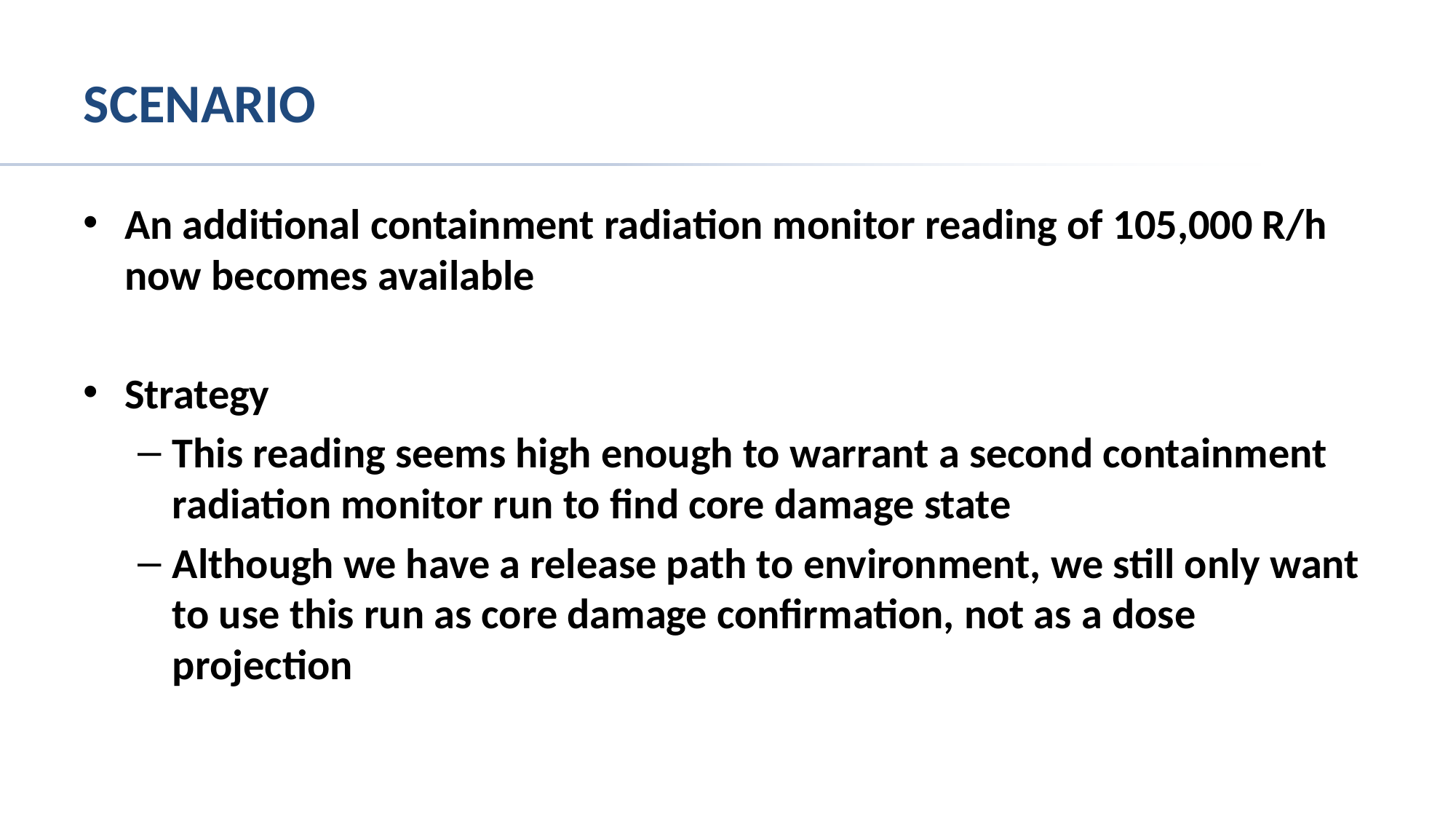

# Scenario
An additional containment radiation monitor reading of 105,000 R/h now becomes available

Strategy
This reading seems high enough to warrant a second containment radiation monitor run to find core damage state
Although we have a release path to environment, we still only want to use this run as core damage confirmation, not as a dose projection